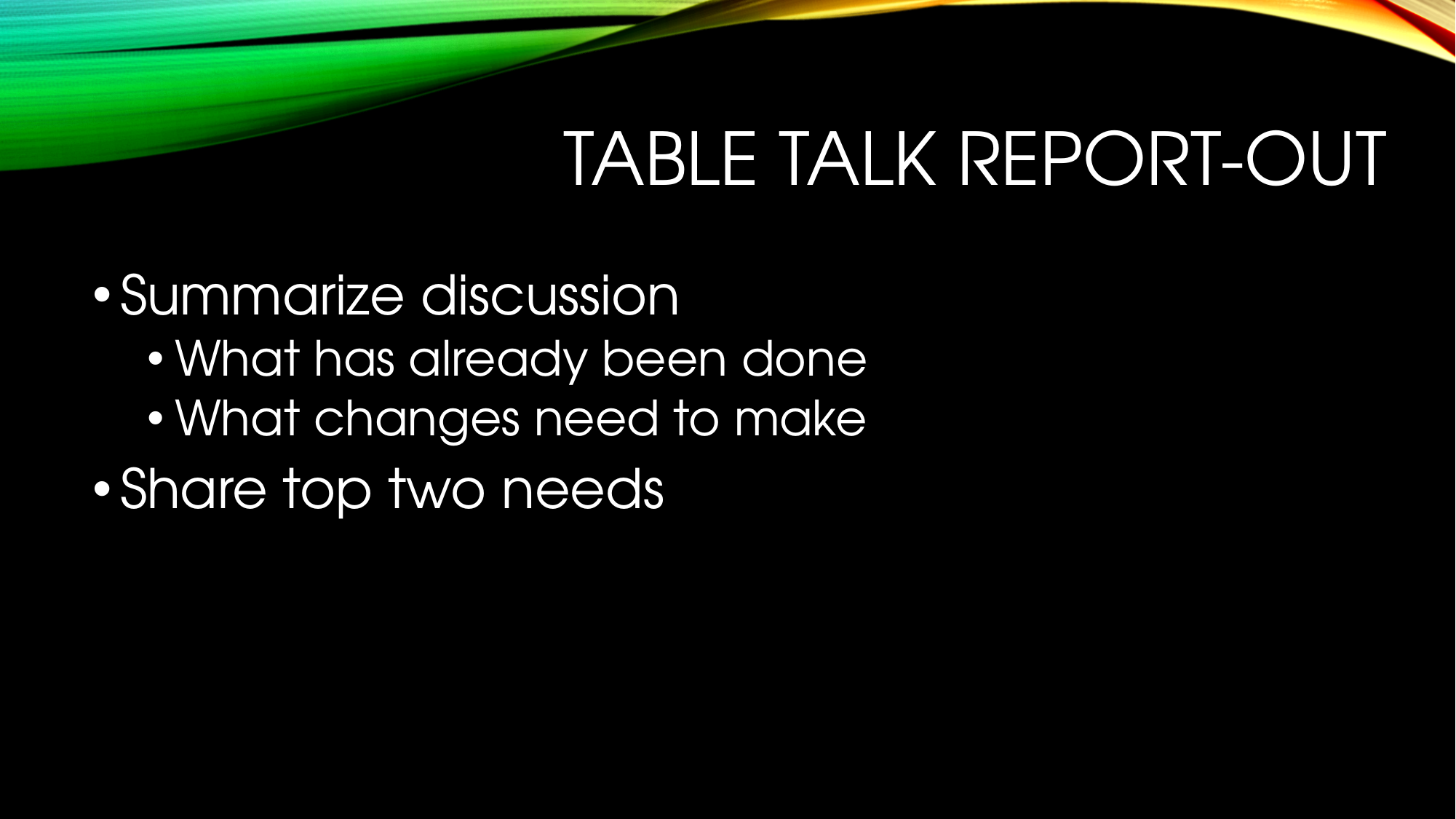

# table talk report-out
Summarize discussion
What has already been done
What changes need to make
Share top two needs